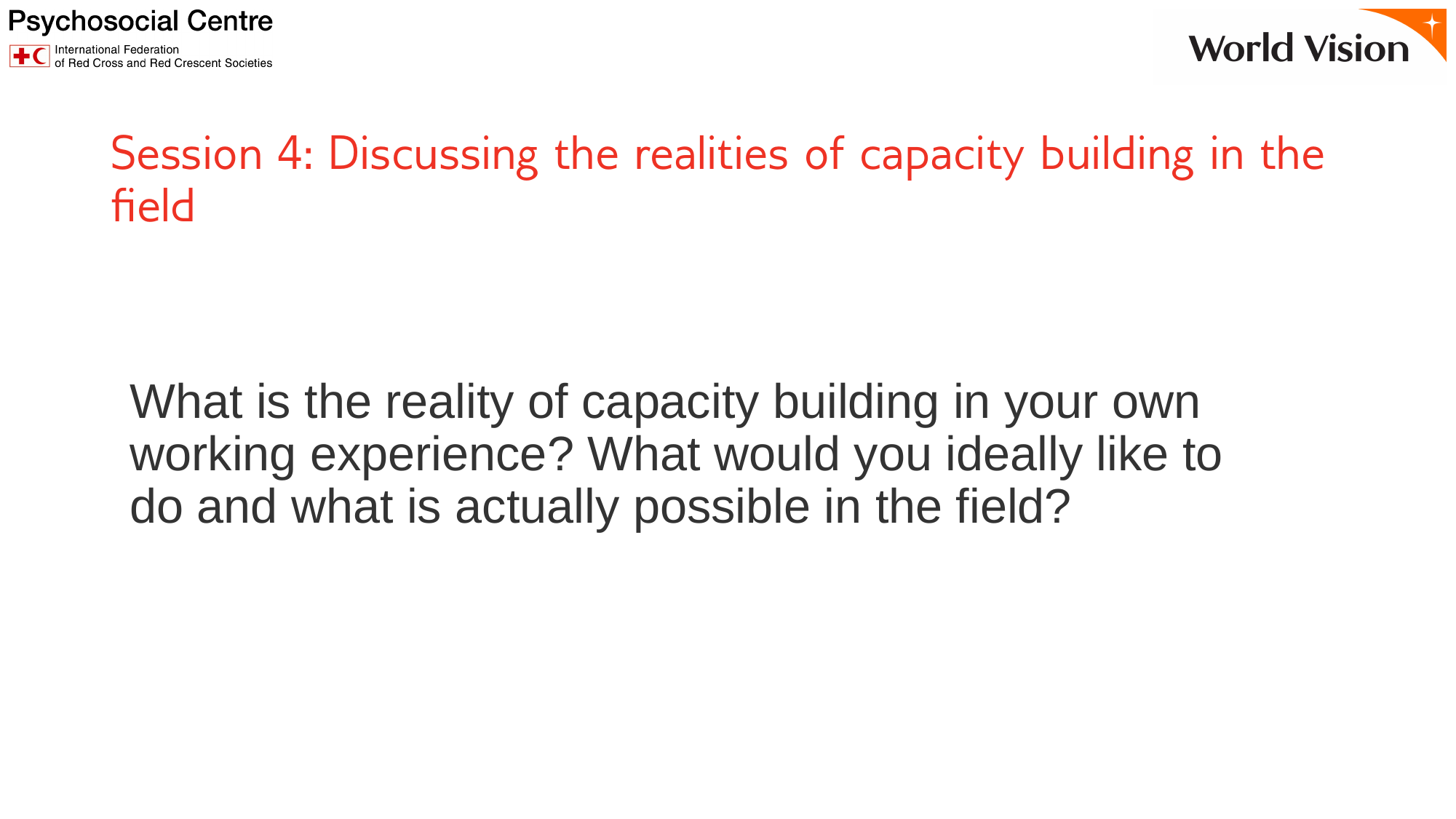

# Session 4: Discussing the realities of capacity building in the field

What is the reality of capacity building in your own working experience? What would you ideally like to do and what is actually possible in the field?